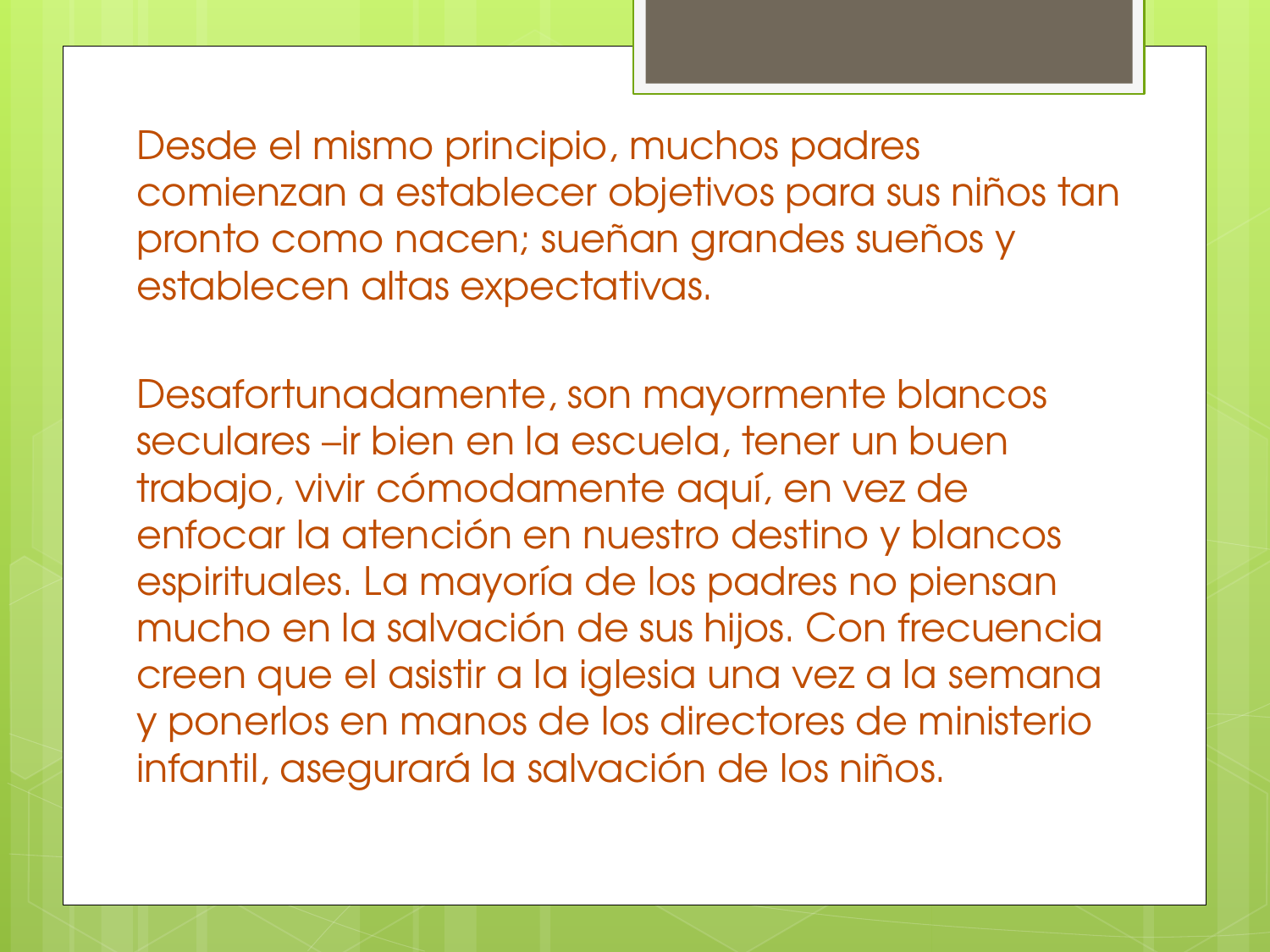

Desde el mismo principio, muchos padres comienzan a establecer objetivos para sus niños tan pronto como nacen; sueñan grandes sueños y establecen altas expectativas.

Desafortunadamente, son mayormente blancos seculares –ir bien en la escuela, tener un buen trabajo, vivir cómodamente aquí, en vez de enfocar la atención en nuestro destino y blancos espirituales. La mayoría de los padres no piensan mucho en la salvación de sus hijos. Con frecuencia creen que el asistir a la iglesia una vez a la semana y ponerlos en manos de los directores de ministerio infantil, asegurará la salvación de los niños.